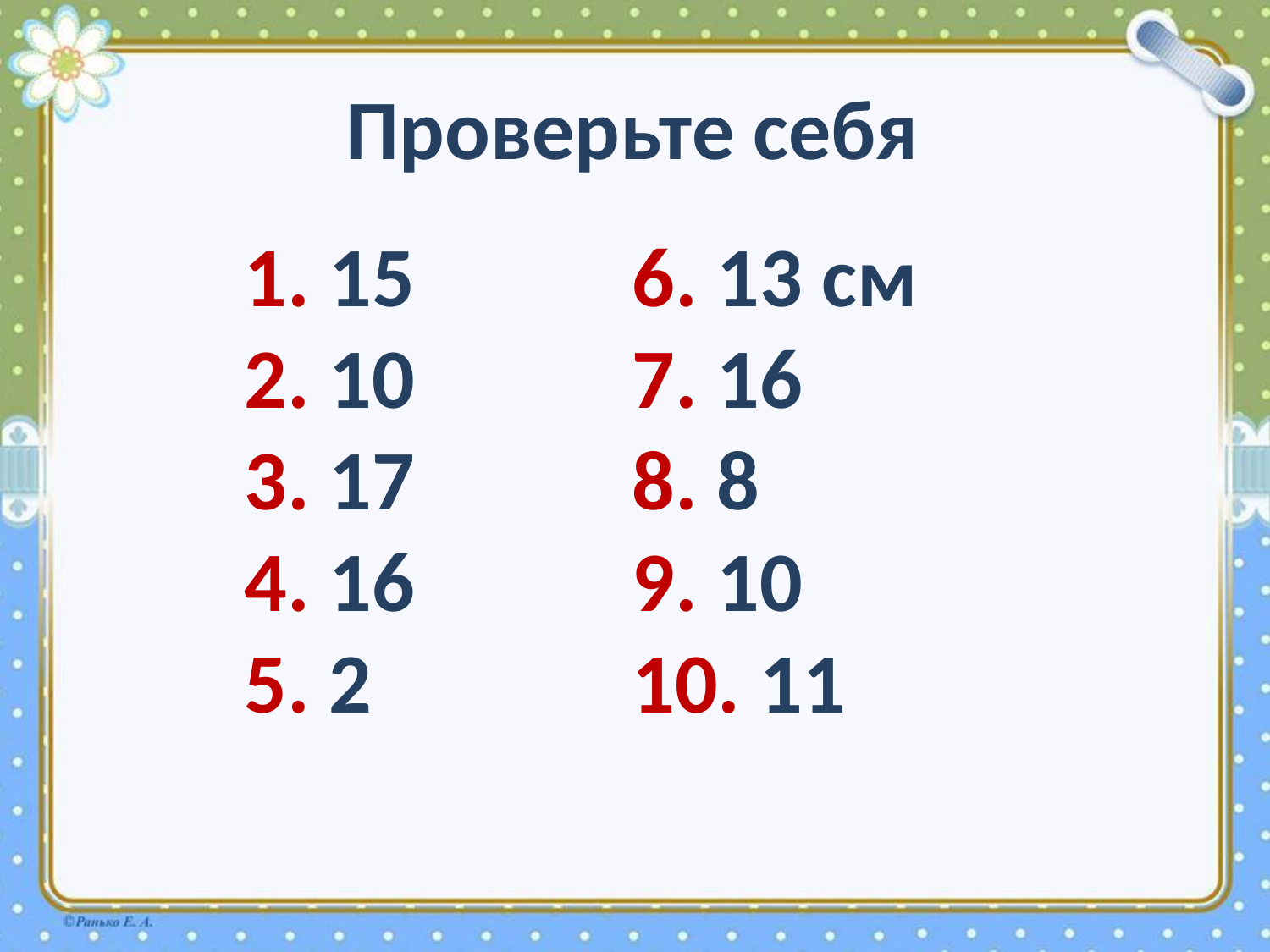

Проверьте себя
1. 15
2. 10
3. 17
4. 16
5. 2
6. 13 см
7. 16
8. 8
9. 10
10. 11